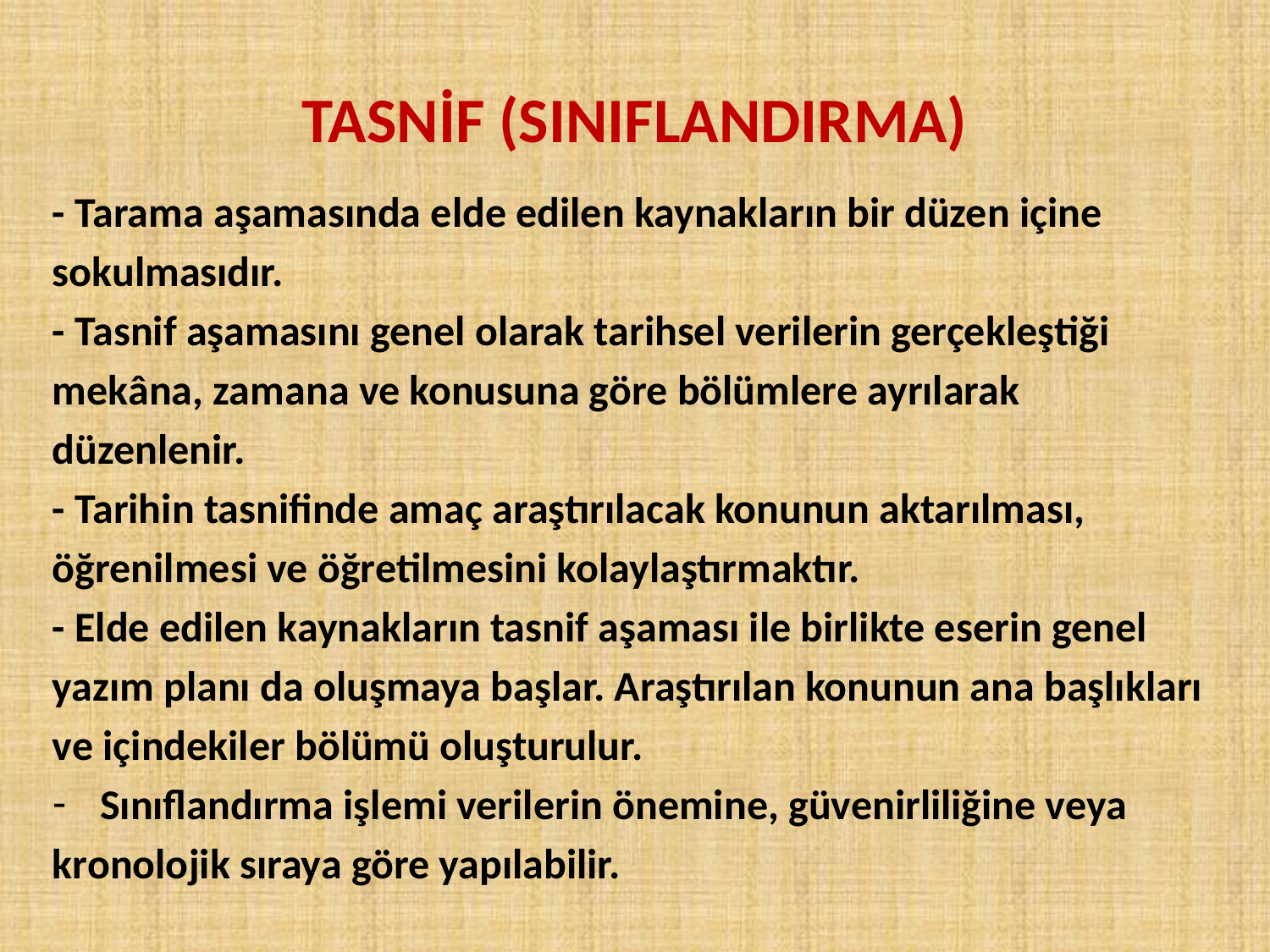

# TASNİF (SINIFLANDIRMA)
- Tarama aşamasında elde edilen kaynakların bir düzen içine
sokulmasıdır.
- Tasnif aşamasını genel olarak tarihsel verilerin gerçekleştiği
mekâna, zamana ve konusuna göre bölümlere ayrılarak
düzenlenir.
- Tarihin tasnifinde amaç araştırılacak konunun aktarılması,
öğrenilmesi ve öğretilmesini kolaylaştırmaktır.
- Elde edilen kaynakların tasnif aşaması ile birlikte eserin genel
yazım planı da oluşmaya başlar. Araştırılan konunun ana başlıkları
ve içindekiler bölümü oluşturulur.
Sınıflandırma işlemi verilerin önemine, güvenirliliğine veya
kronolojik sıraya göre yapılabilir.